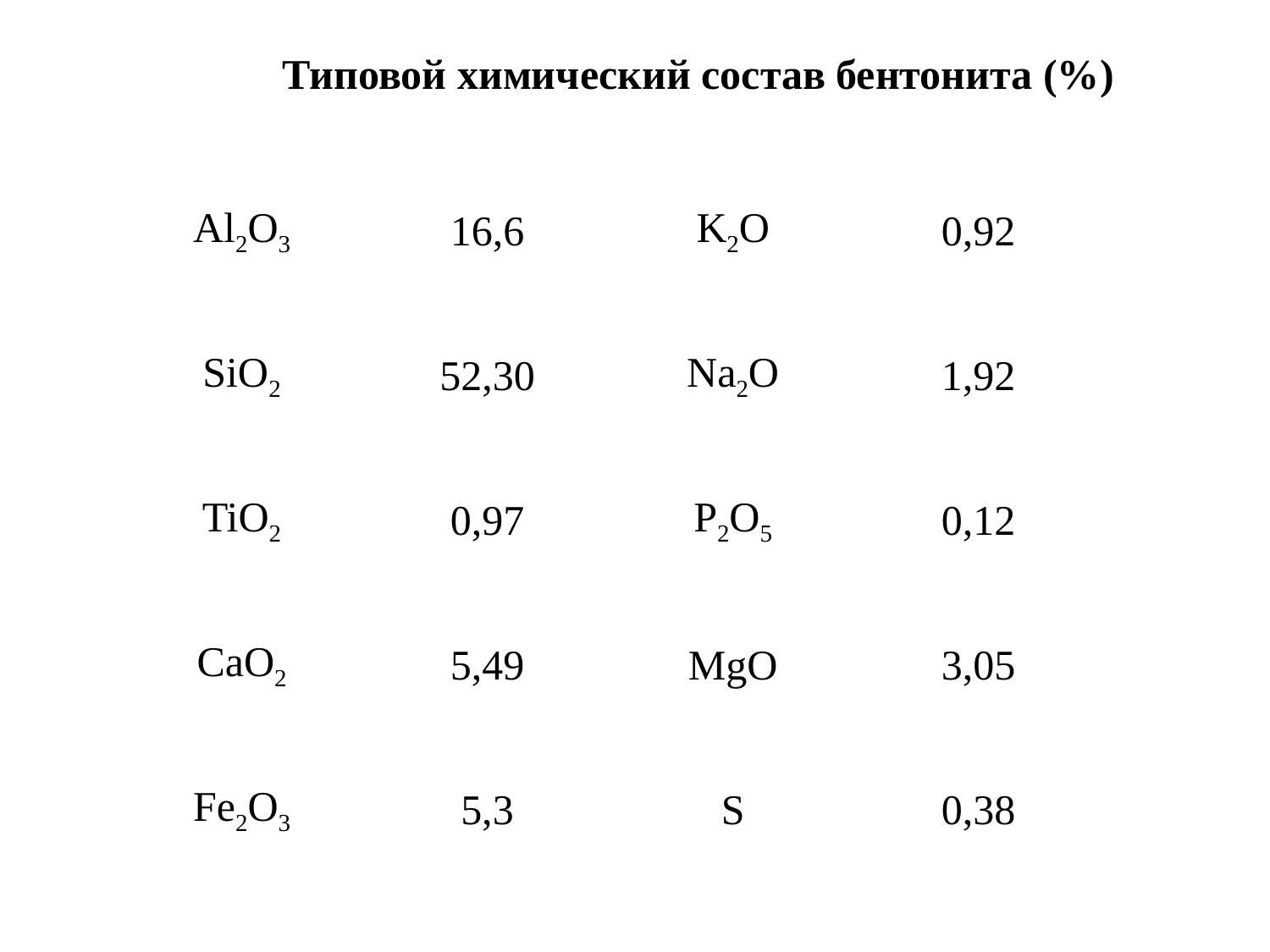

Типовой химический состав бентонита (%)

| Al2O3 | 16,6 | K2O | 0,92 |
| --- | --- | --- | --- |
| SiO2 | 52,30 | Na2O | 1,92 |
| TiO2 | 0,97 | P2O5 | 0,12 |
| CaO2 | 5,49 | MgO | 3,05 |
| Fe2O3 | 5,3 | S | 0,38 |